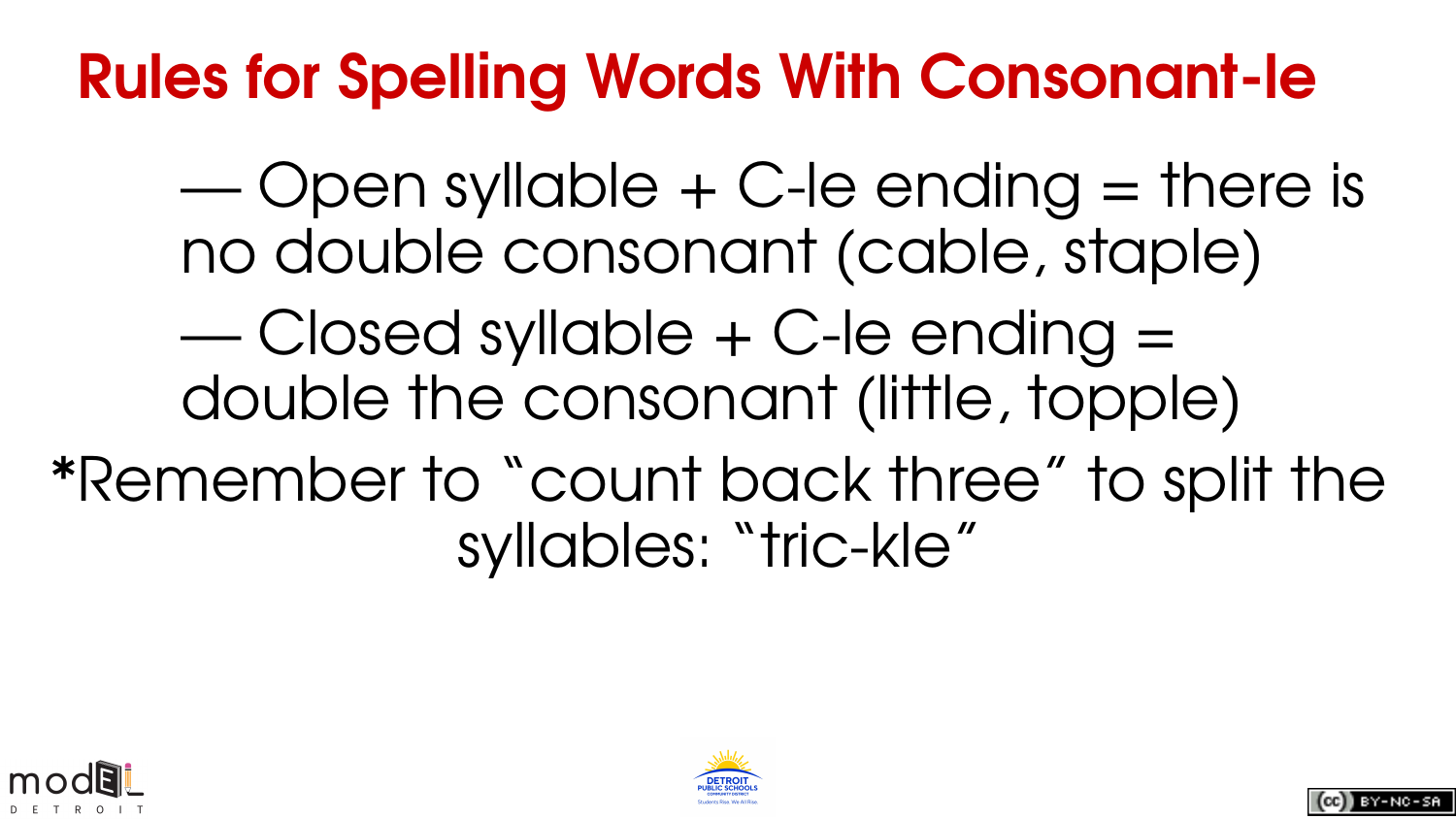

# Rules for Spelling Words With Consonant-le

— Open syllable + C-le ending = there is no double consonant (cable, staple)
— Closed syllable + C-le ending = double the consonant (little, topple)
*Remember to “count back three” to split the syllables: “tric-kle”